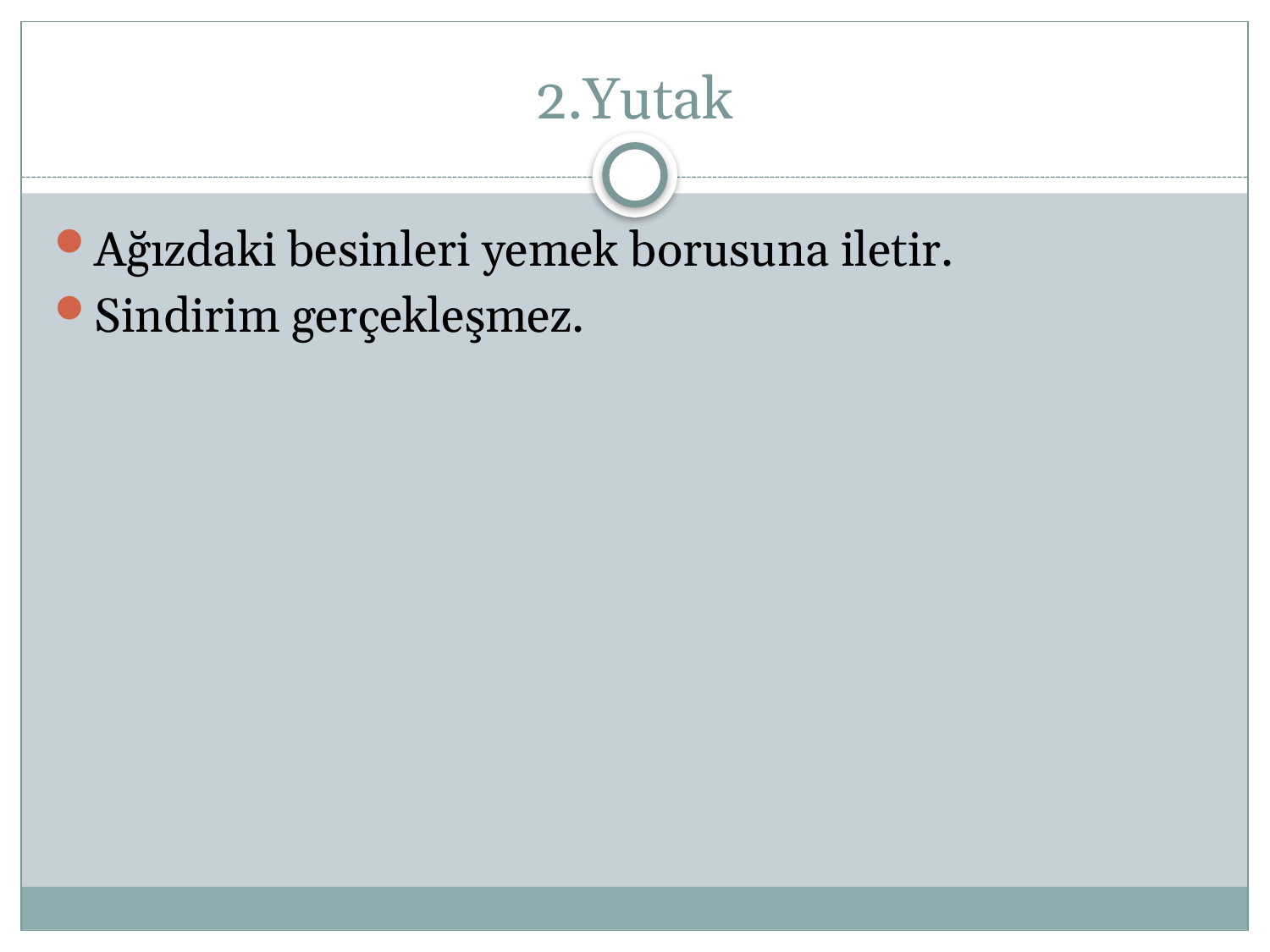

# 2.Yutak
Ağızdaki besinleri yemek borusuna iletir.
Sindirim gerçekleşmez.